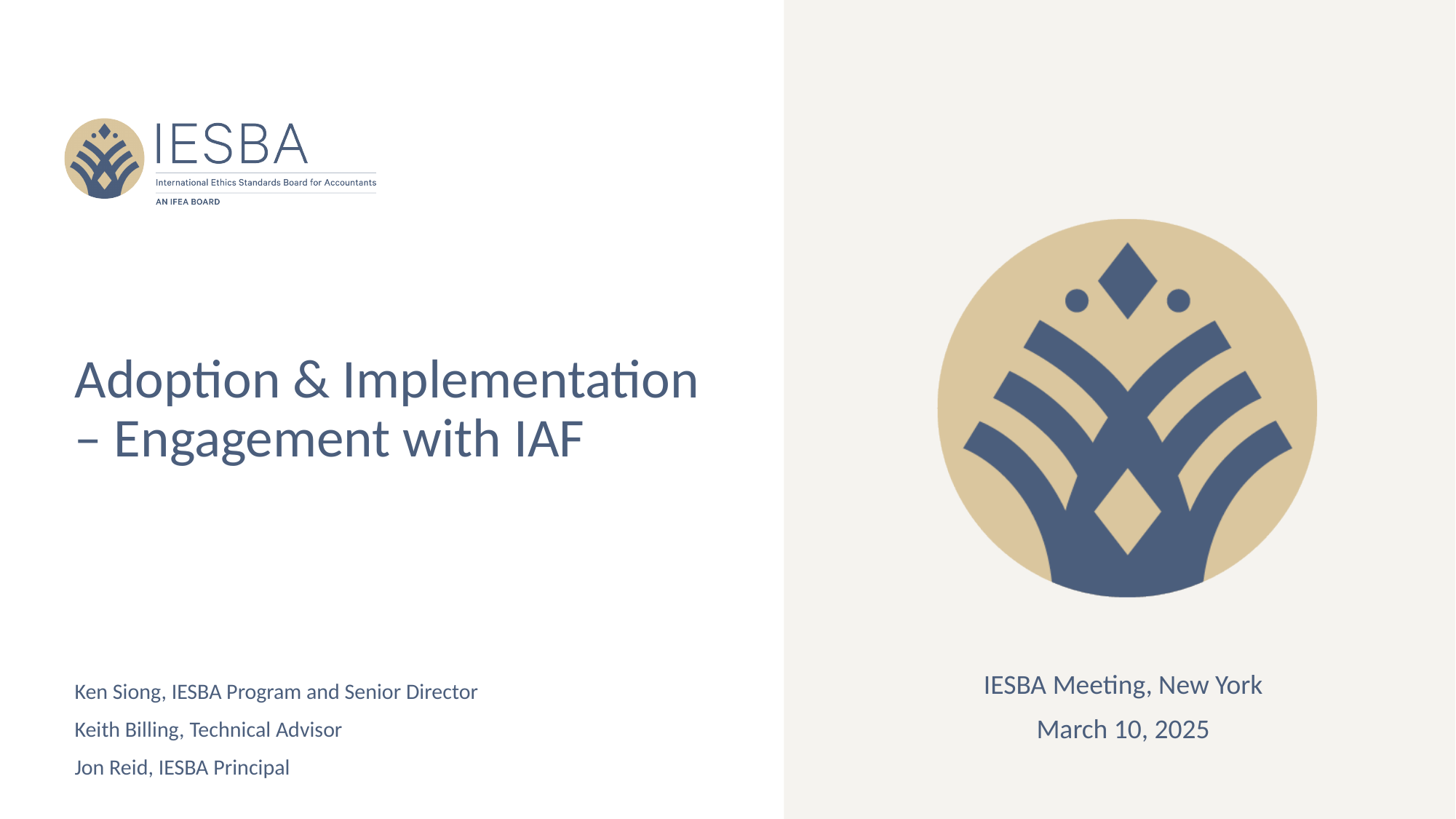

# Adoption & Implementation – Engagement with IAF
IESBA Meeting, New York
March 10, 2025

Ken Siong, IESBA Program and Senior Director
Keith Billing, Technical Advisor
Jon Reid, IESBA Principal